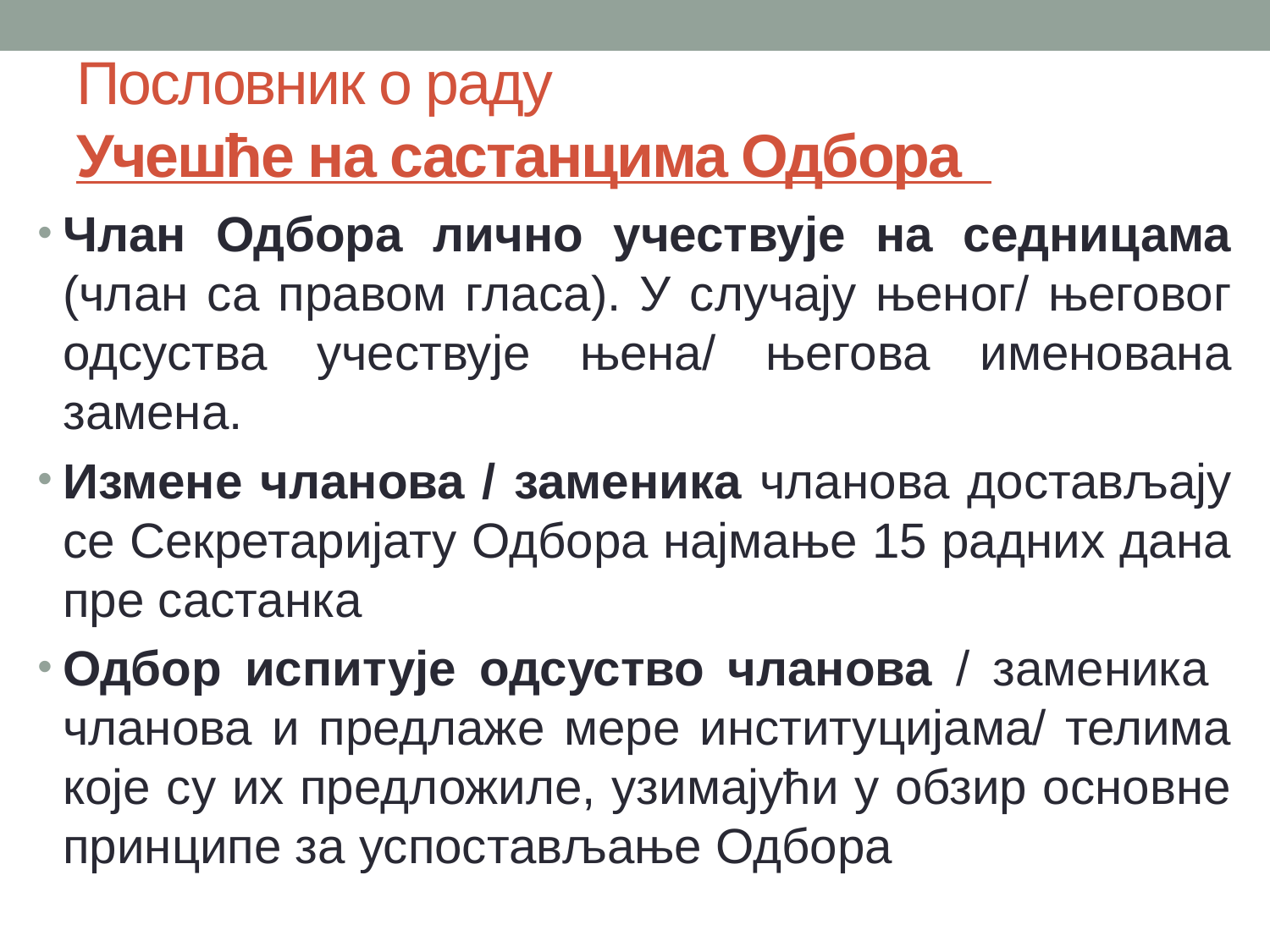

# Пословник о раду Учешће на састанцима Одбора
Члан Одбора лично учествује на седницама (члан са правом гласа). У случају њеног/ његовог одсуства учествује њена/ његова именована замена.
Измене чланова / заменика чланова достављају се Секретаријату Одбора најмање 15 радних дана пре састанка
Одбор испитује одсуство чланова / заменика  чланова и предлаже мере институцијама/ телима које су их предложиле, узимајући у обзир основне принципе за успостављање Одбора